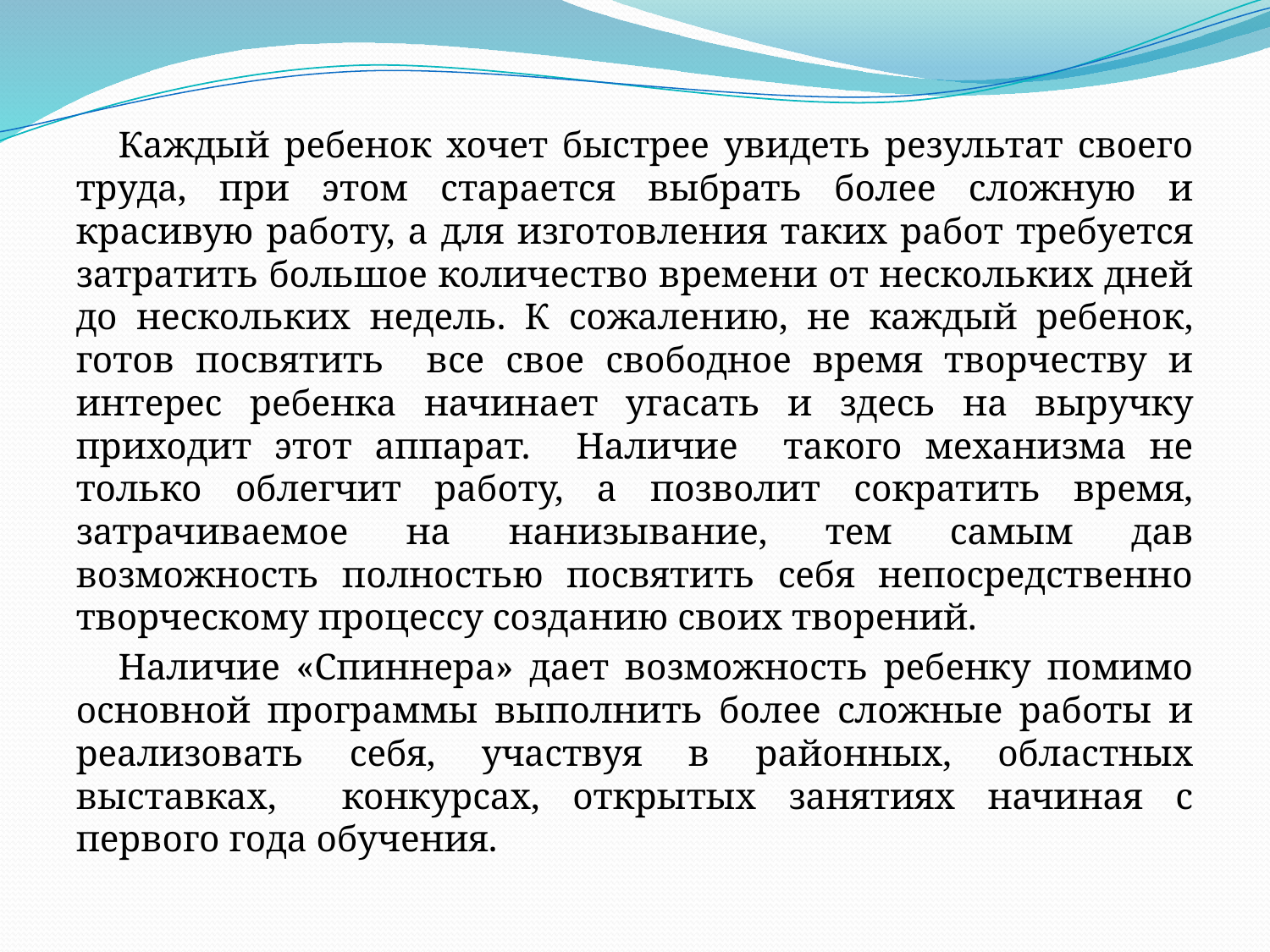

Каждый ребенок хочет быстрее увидеть результат своего труда, при этом старается выбрать более сложную и красивую работу, а для изготовления таких работ требуется затратить большое количество времени от нескольких дней до нескольких недель. К сожалению, не каждый ребенок, готов посвятить  все свое свободное время творчеству и интерес ребенка начинает угасать и здесь на выручку приходит этот аппарат.  Наличие  такого механизма не только облегчит работу, а позволит сократить время, затрачиваемое на нанизывание, тем самым дав возможность полностью посвятить себя непосредственно творческому процессу созданию своих творений.
Наличие «Спиннера» дает возможность ребенку помимо основной программы выполнить более сложные работы и реализовать себя, участвуя в районных, областных выставках,  конкурсах, открытых занятиях начиная с первого года обучения.